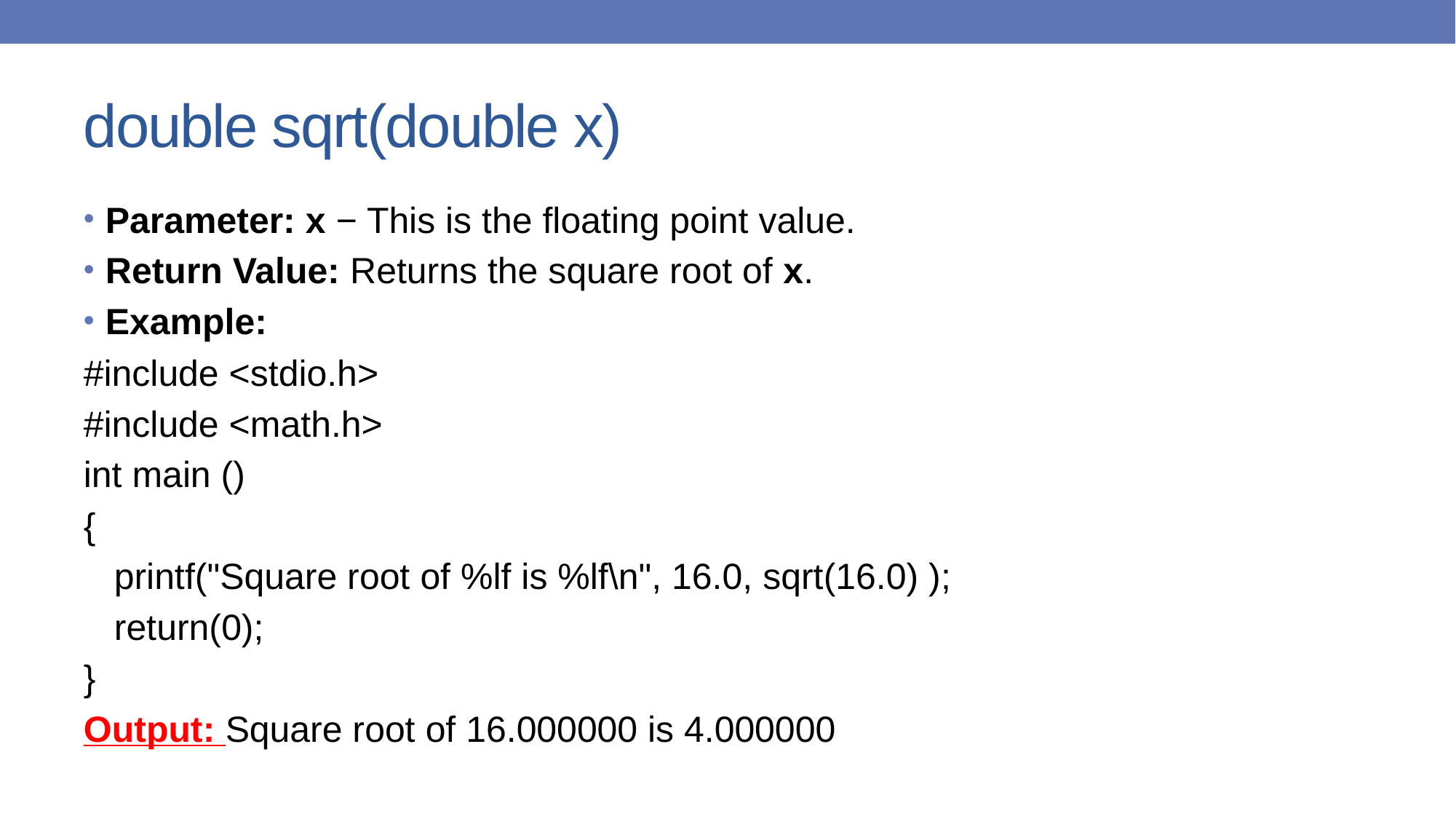

# double sqrt(double x)
Parameter: x − This is the floating point value.
Return Value: Returns the square root of x.
Example:
#include <stdio.h>
#include <math.h>
int main ()
{
   printf("Square root of %lf is %lf\n", 16.0, sqrt(16.0) );
   return(0);
}
Output: Square root of 16.000000 is 4.000000